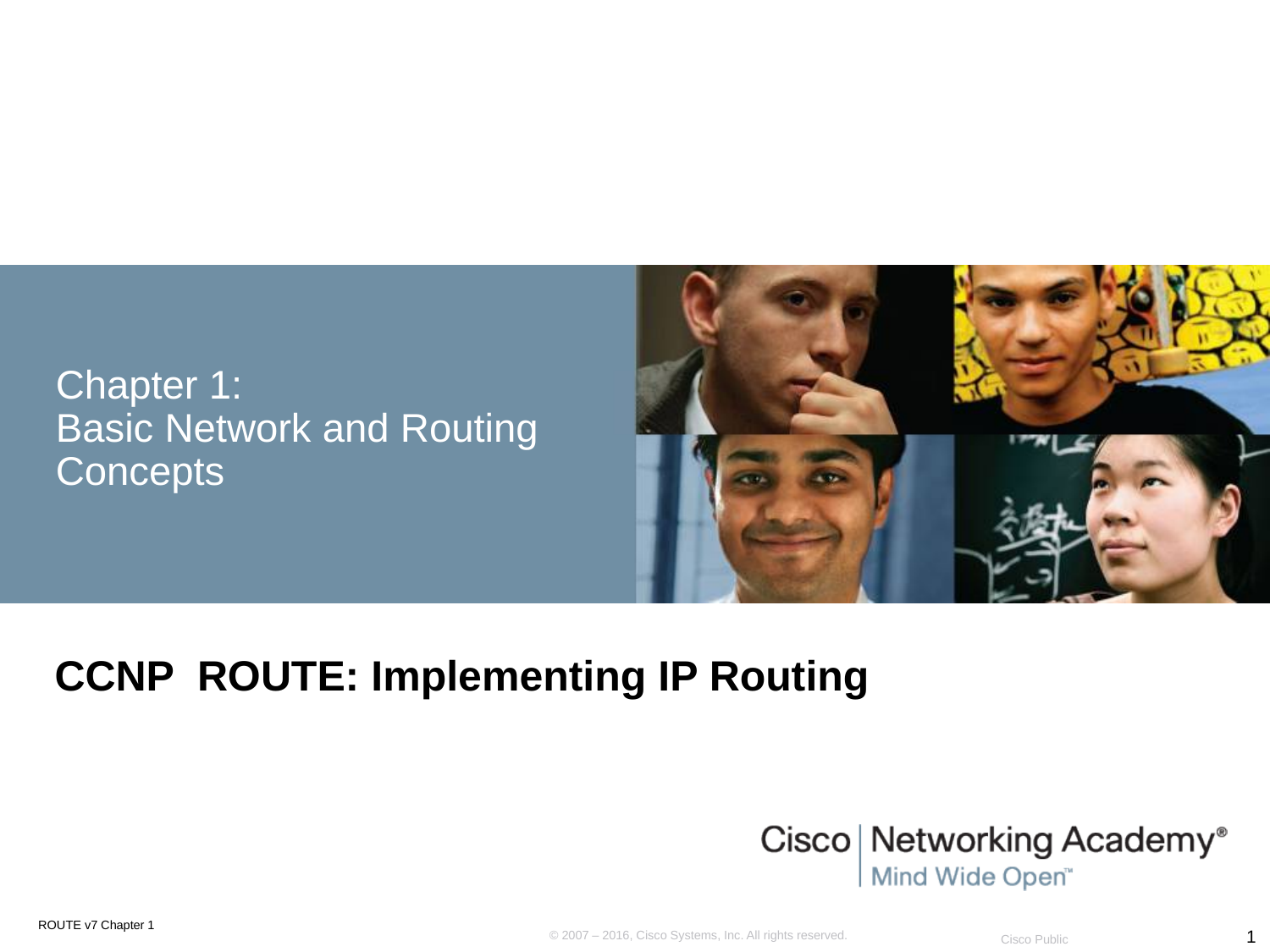

# Chapter 1: Basic Network and Routing Concepts
CCNP  ROUTE: Implementing IP Routing